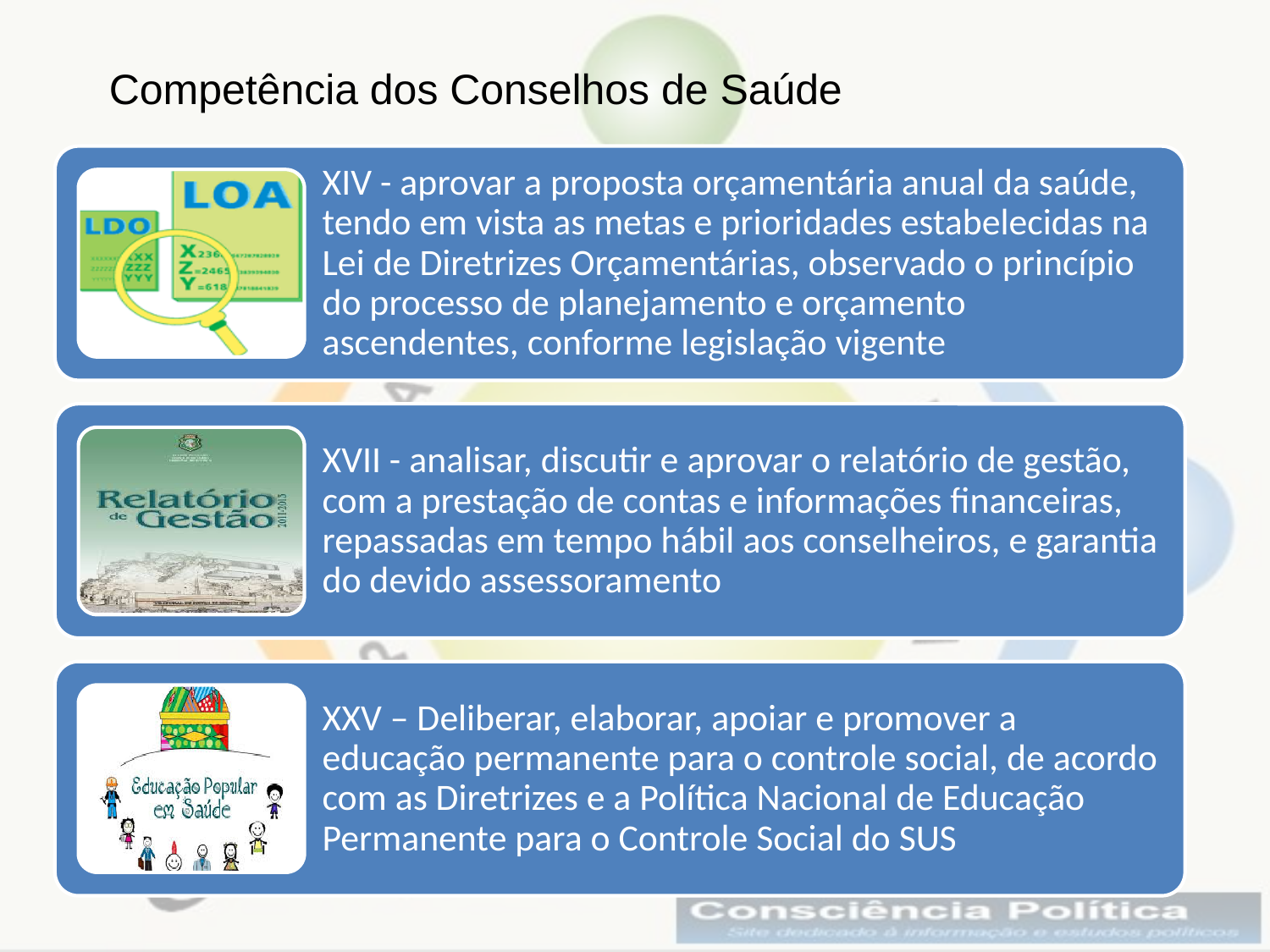

Competência dos Conselhos de Saúde
XIV - aprovar a proposta orçamentária anual da saúde, tendo em vista as metas e prioridades estabelecidas na Lei de Diretrizes Orçamentárias, observado o princípio do processo de planejamento e orçamento ascendentes, conforme legislação vigente
XVII - analisar, discutir e aprovar o relatório de gestão, com a prestação de contas e informações financeiras, repassadas em tempo hábil aos conselheiros, e garantia do devido assessoramento
XXV – Deliberar, elaborar, apoiar e promover a educação permanente para o controle social, de acordo com as Diretrizes e a Política Nacional de Educação Permanente para o Controle Social do SUS